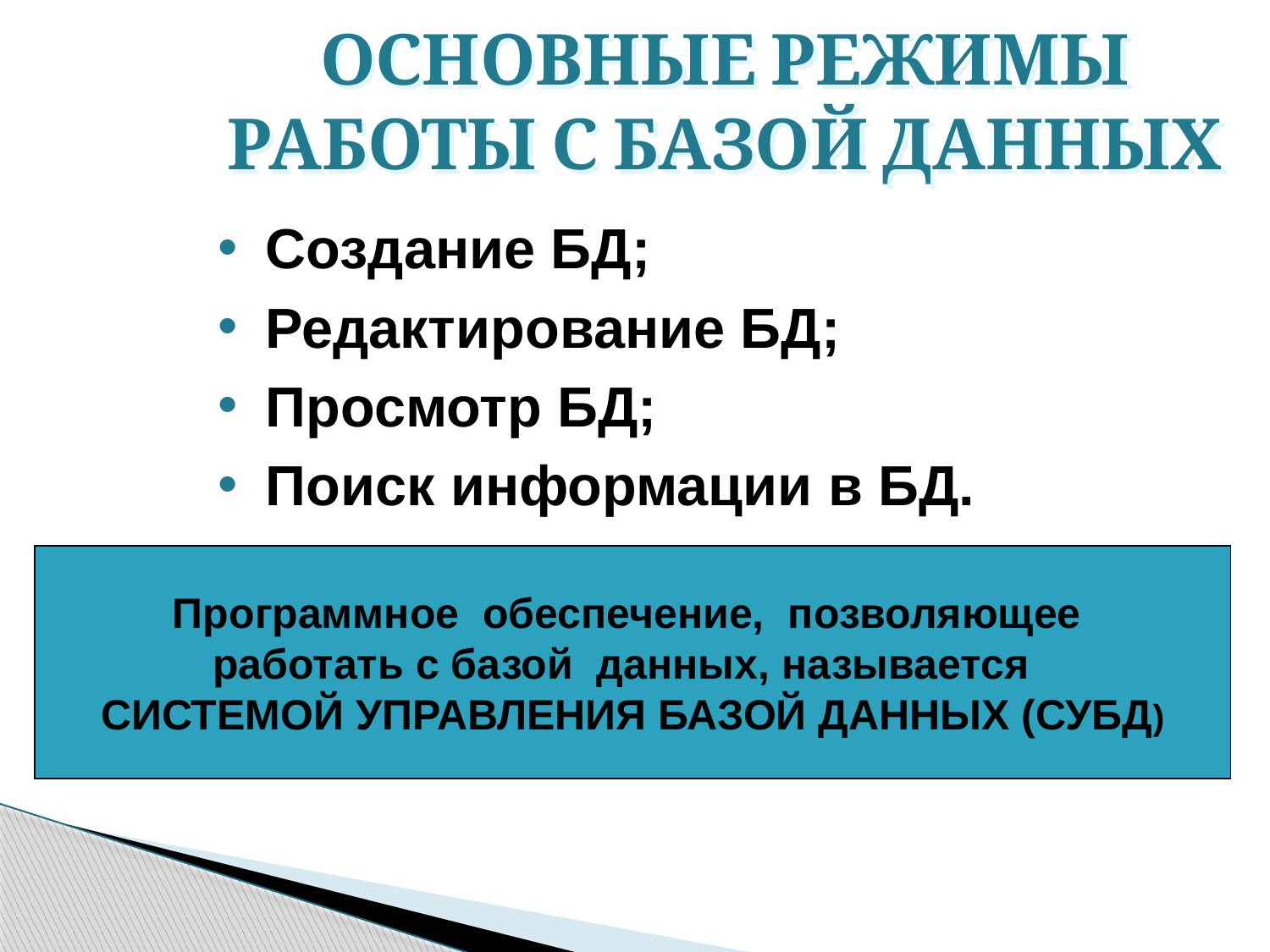

ОСНОВНЫЕ РЕЖИМЫ РАБОТЫ С БАЗОЙ ДАННЫХ
Создание БД;
Редактирование БД;
Просмотр БД;
Поиск информации в БД.
Программное  обеспечение,  позволяющее
работать с базой  данных, называется
СИСТЕМОЙ УПРАВЛЕНИЯ БАЗОЙ ДАННЫХ (СУБД)